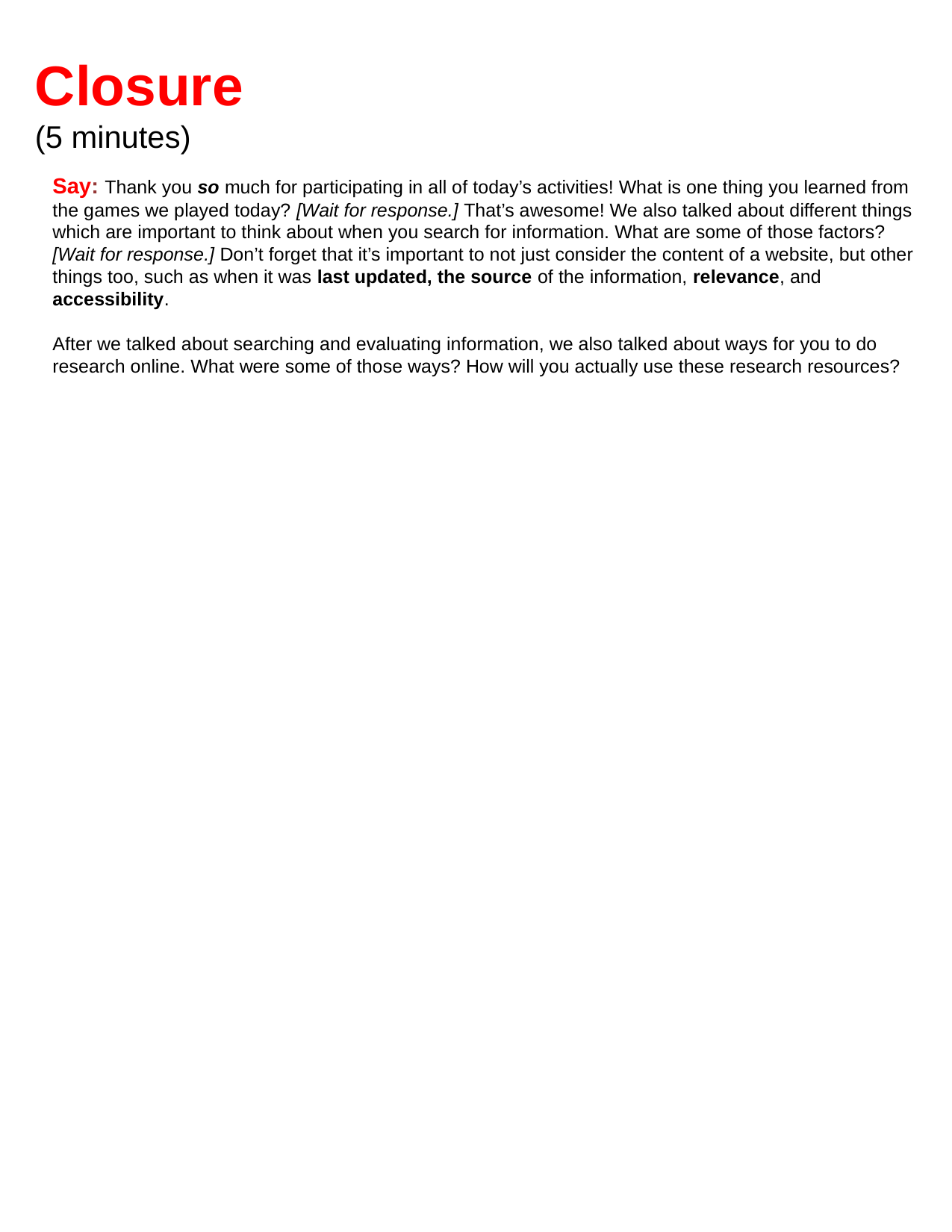

Closure
(5 minutes)
Say: Thank you so much for participating in all of today’s activities! What is one thing you learned from the games we played today? [Wait for response.] That’s awesome! We also talked about different things which are important to think about when you search for information. What are some of those factors? [Wait for response.] Don’t forget that it’s important to not just consider the content of a website, but other things too, such as when it was last updated, the source of the information, relevance, and accessibility.

After we talked about searching and evaluating information, we also talked about ways for you to do research online. What were some of those ways? How will you actually use these research resources?